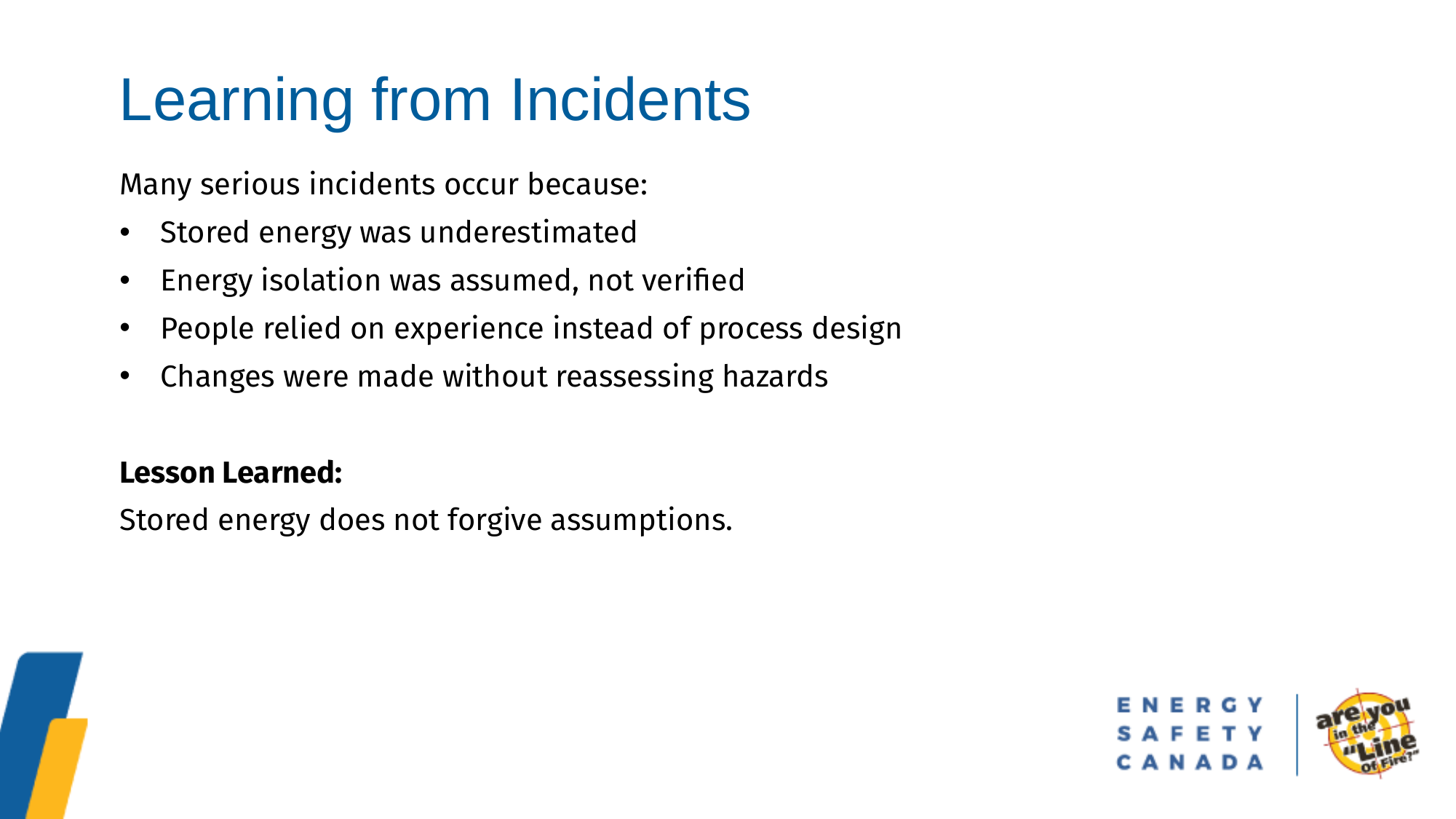

Learning from Incidents
Many serious incidents occur because:
Stored energy was underestimated
Energy isolation was assumed, not verified
People relied on experience instead of process design
Changes were made without reassessing hazards

Lesson Learned:
Stored energy does not forgive assumptions.